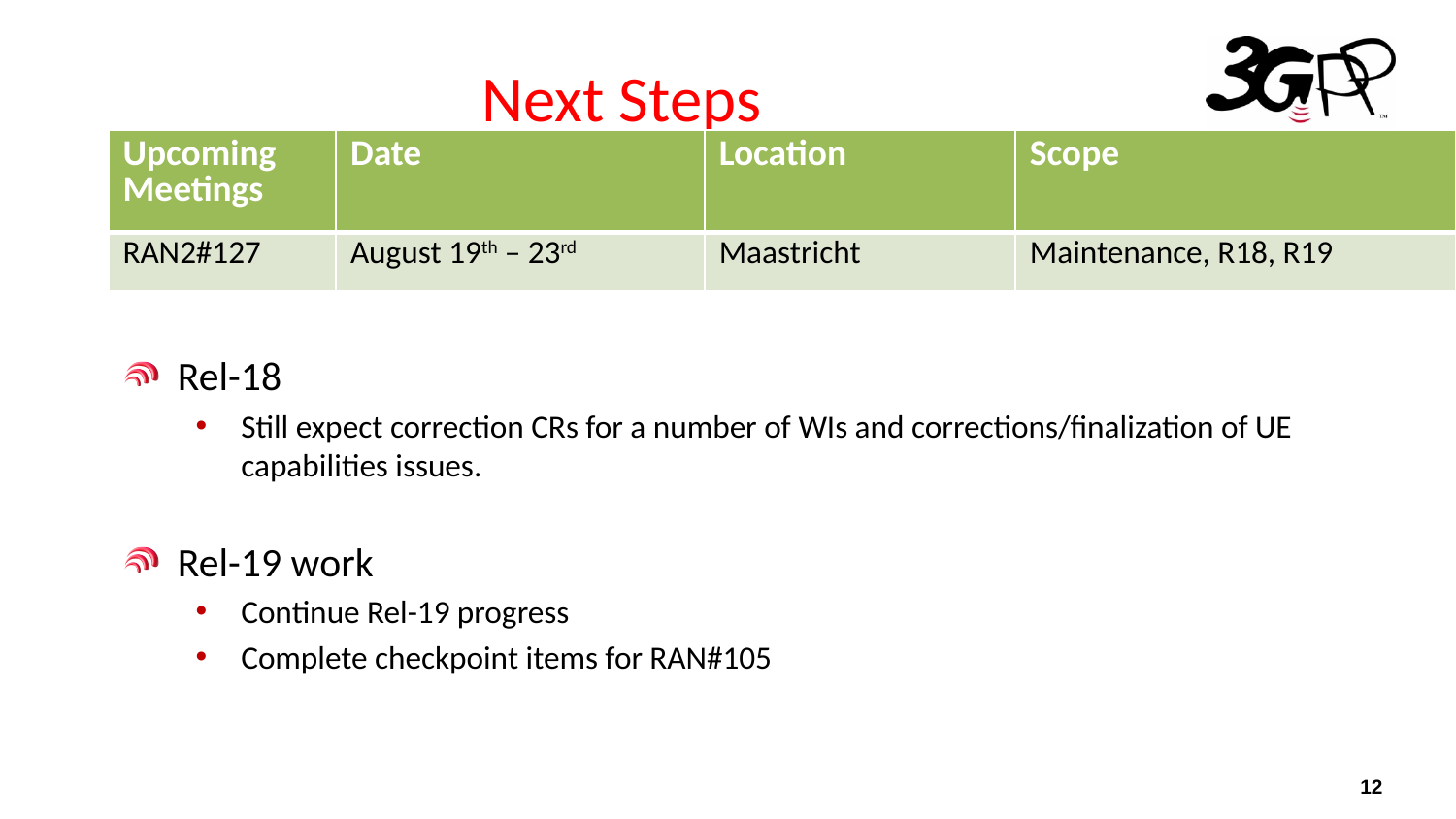

# Next Steps
| Upcoming Meetings | Date | Location | Scope |
| --- | --- | --- | --- |
| RAN2#127 | August 19th – 23rd | Maastricht | Maintenance, R18, R19 |
Rel-18
Still expect correction CRs for a number of WIs and corrections/finalization of UE capabilities issues.

Rel-19 work
Continue Rel-19 progress
Complete checkpoint items for RAN#105